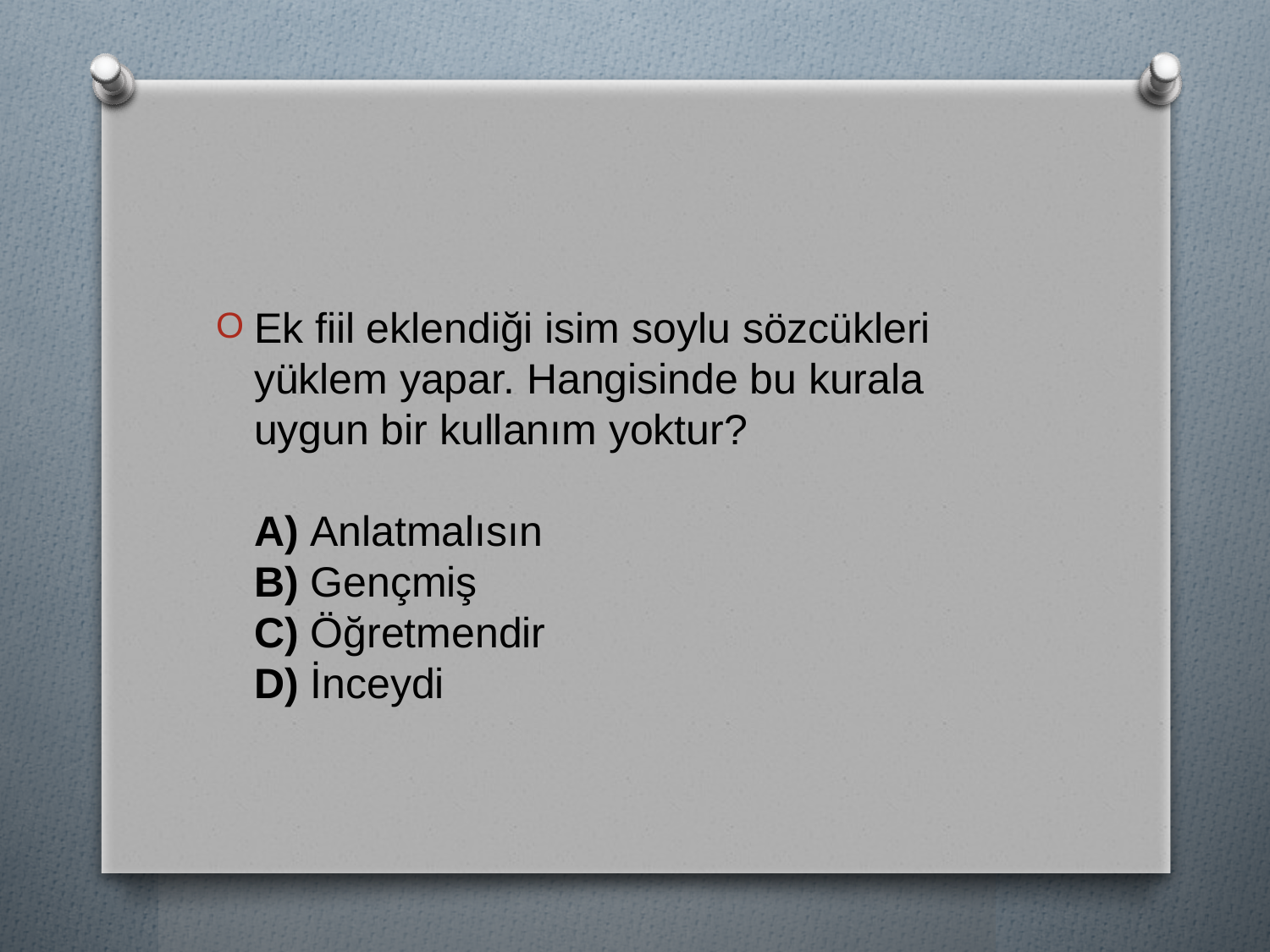

#
Ek fiil eklendiği isim soylu sözcükleri yüklem yapar. Hangisinde bu kurala uygun bir kullanım yoktur? 
A) Anlatmalısın 
B) Gençmiş 
C) Öğretmendir 
D) İnceydi